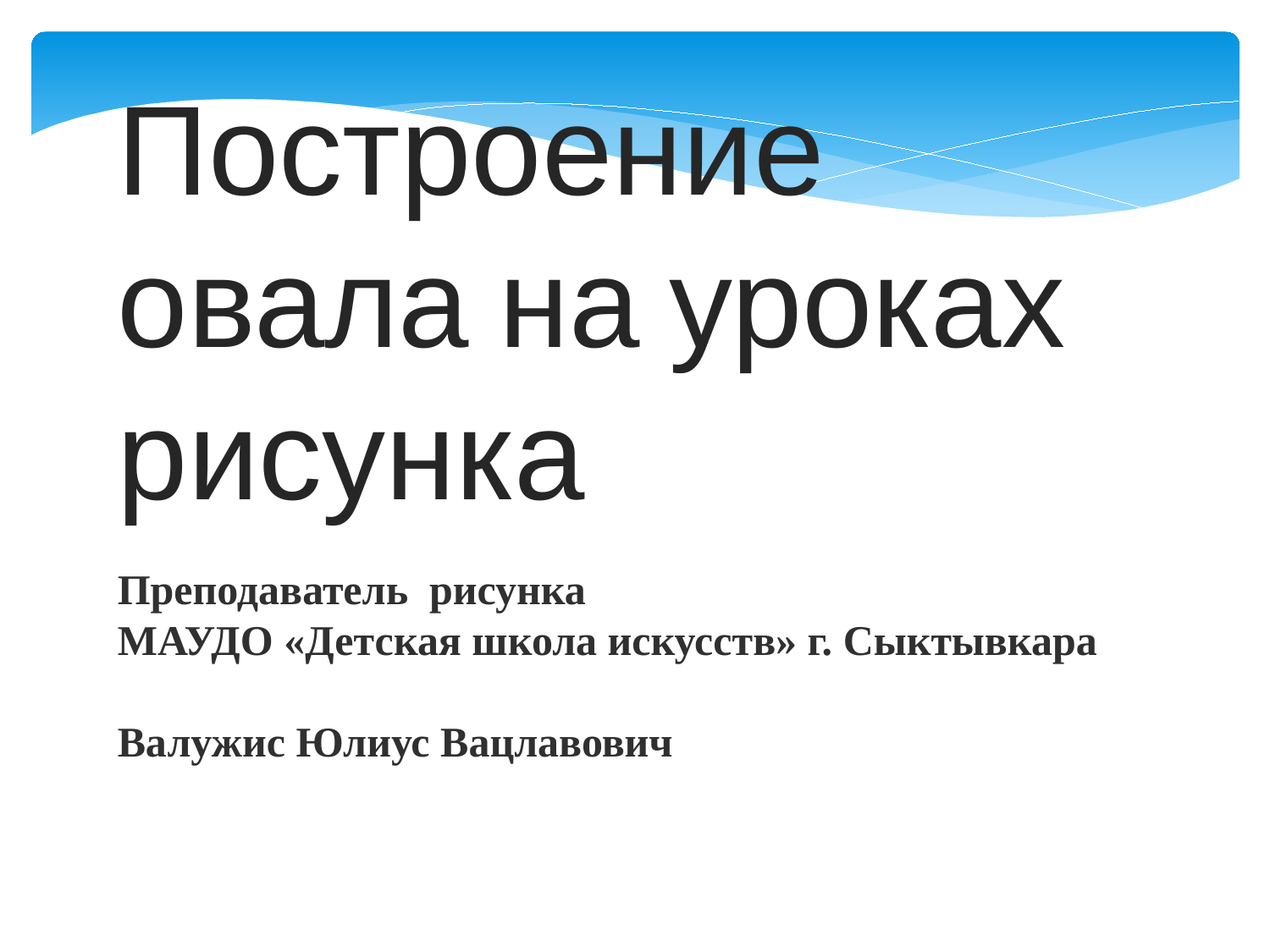

Построение овала на уроках рисунка
Преподаватель  рисунка
МАУДО «Детская школа искусств» г. Сыктывкара

Валужис Юлиус Вацлавович